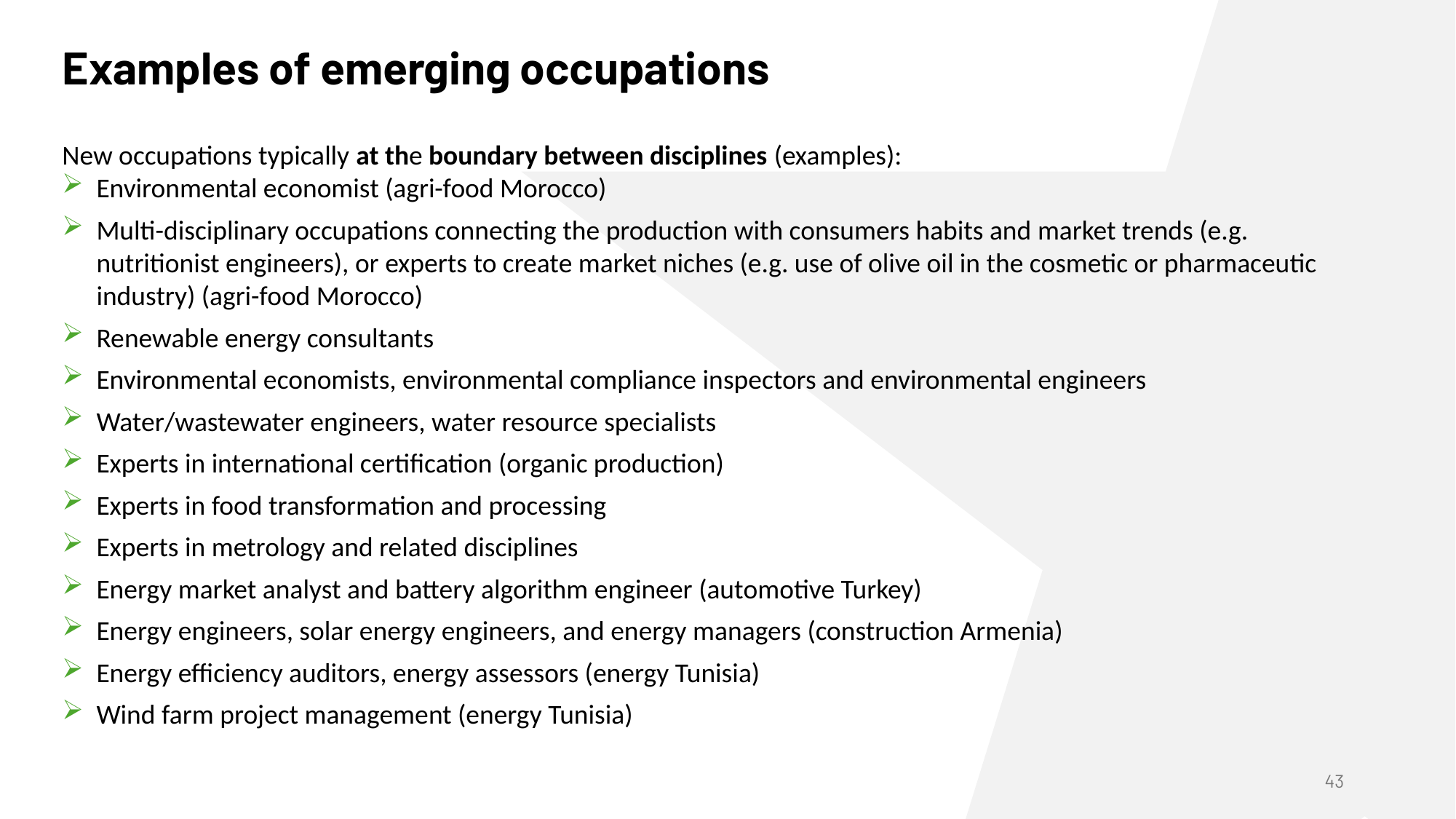

# Examples of emerging occupations
New occupations typically at the boundary between disciplines (examples):
Environmental economist (agri-food Morocco)
Multi-disciplinary occupations connecting the production with consumers habits and market trends (e.g. nutritionist engineers), or experts to create market niches (e.g. use of olive oil in the cosmetic or pharmaceutic industry) (agri-food Morocco)
Renewable energy consultants
Environmental economists, environmental compliance inspectors and environmental engineers
Water/wastewater engineers, water resource specialists
Experts in international certification (organic production)
Experts in food transformation and processing
Experts in metrology and related disciplines
Energy market analyst and battery algorithm engineer (automotive Turkey)
Energy engineers, solar energy engineers, and energy managers (construction Armenia)
Energy efficiency auditors, energy assessors (energy Tunisia)
Wind farm project management (energy Tunisia)
43